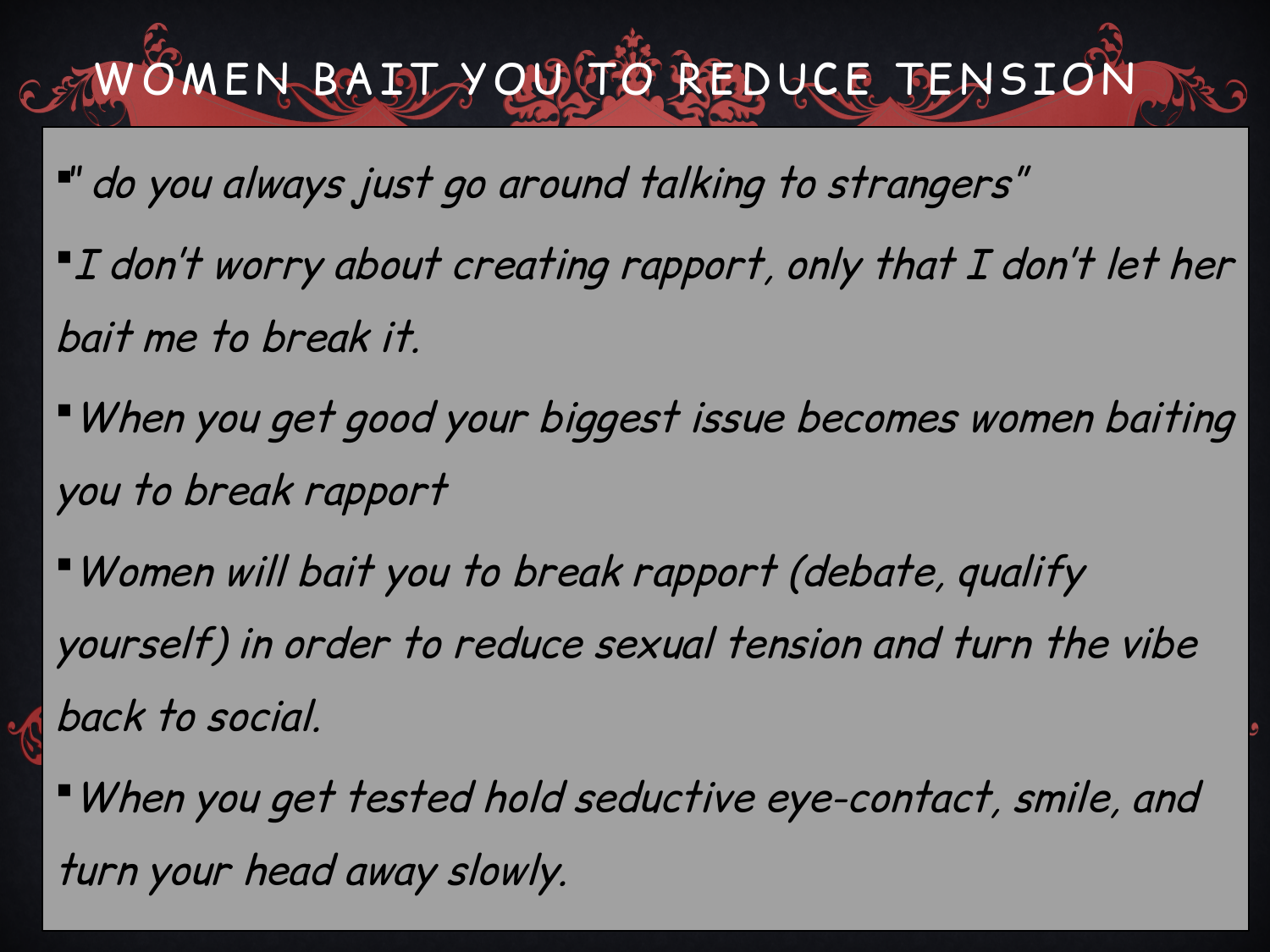

# Women Bait You to Reduce Tension
“ do you always just go around talking to strangers”
 I don’t worry about creating rapport, only that I don’t let her bait me to break it.
 When you get good your biggest issue becomes women baiting you to break rapport
 Women will bait you to break rapport (debate, qualify yourself) in order to reduce sexual tension and turn the vibe back to social.
 When you get tested hold seductive eye-contact, smile, and turn your head away slowly.